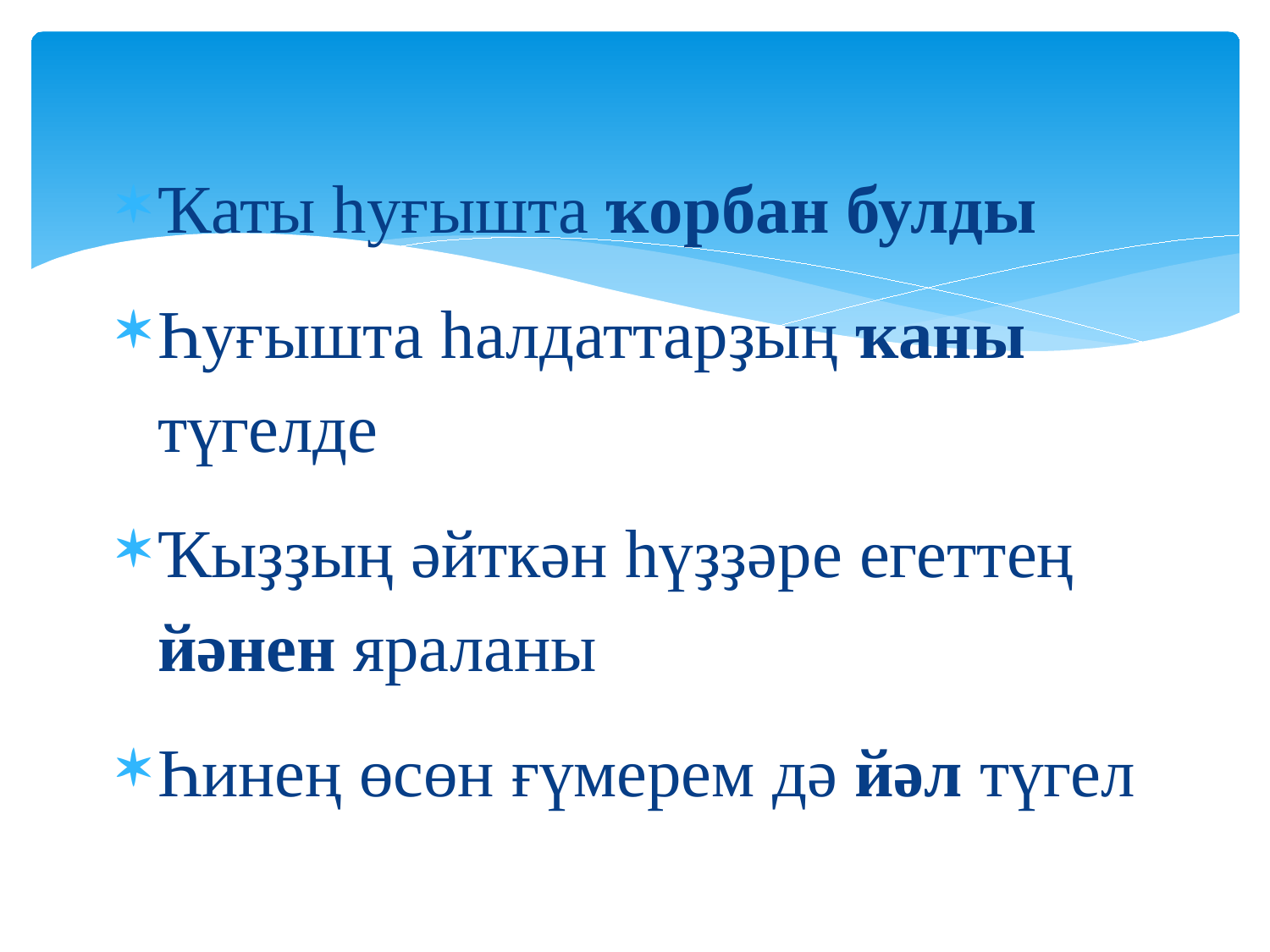

Ҡаты һуғышта ҡорбан булды
Һуғышта һалдаттарҙың ҡаны түгелде
Ҡыҙҙың әйткән һүҙҙәре егеттең йәнен яраланы
Һинең өсөн ғүмерем дә йәл түгел